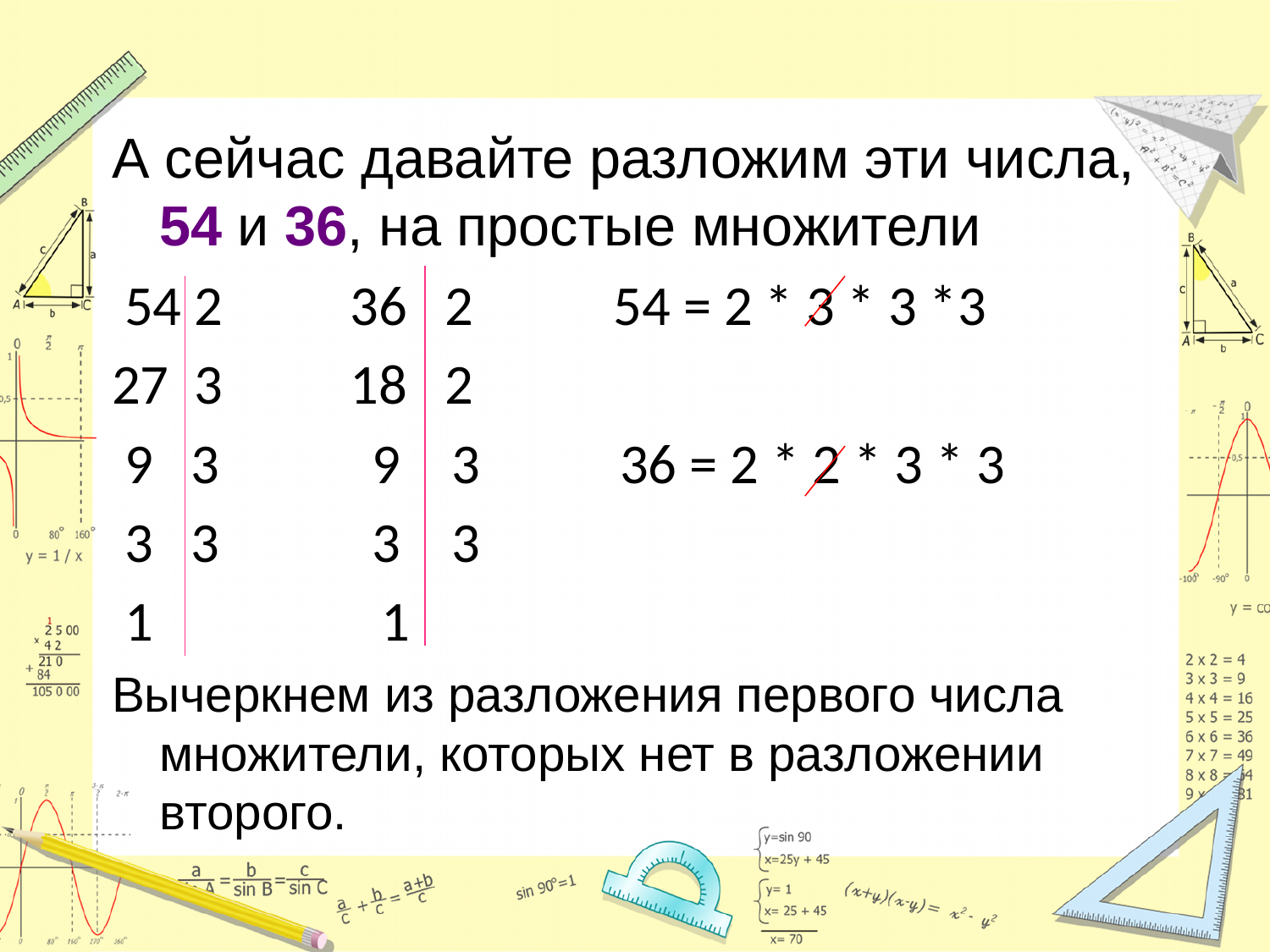

#
А сейчас давайте разложим эти числа, 54 и 36, на простые множители
 54 2          36   2           54 = 2 * 3 * 3 *3
27  3          18   2
 9   3            9    3           36 = 2 * 2 * 3 * 3
 3   3            3    3
 1                  1
Вычеркнем из разложения первого числа множители, которых нет в разложении второго.